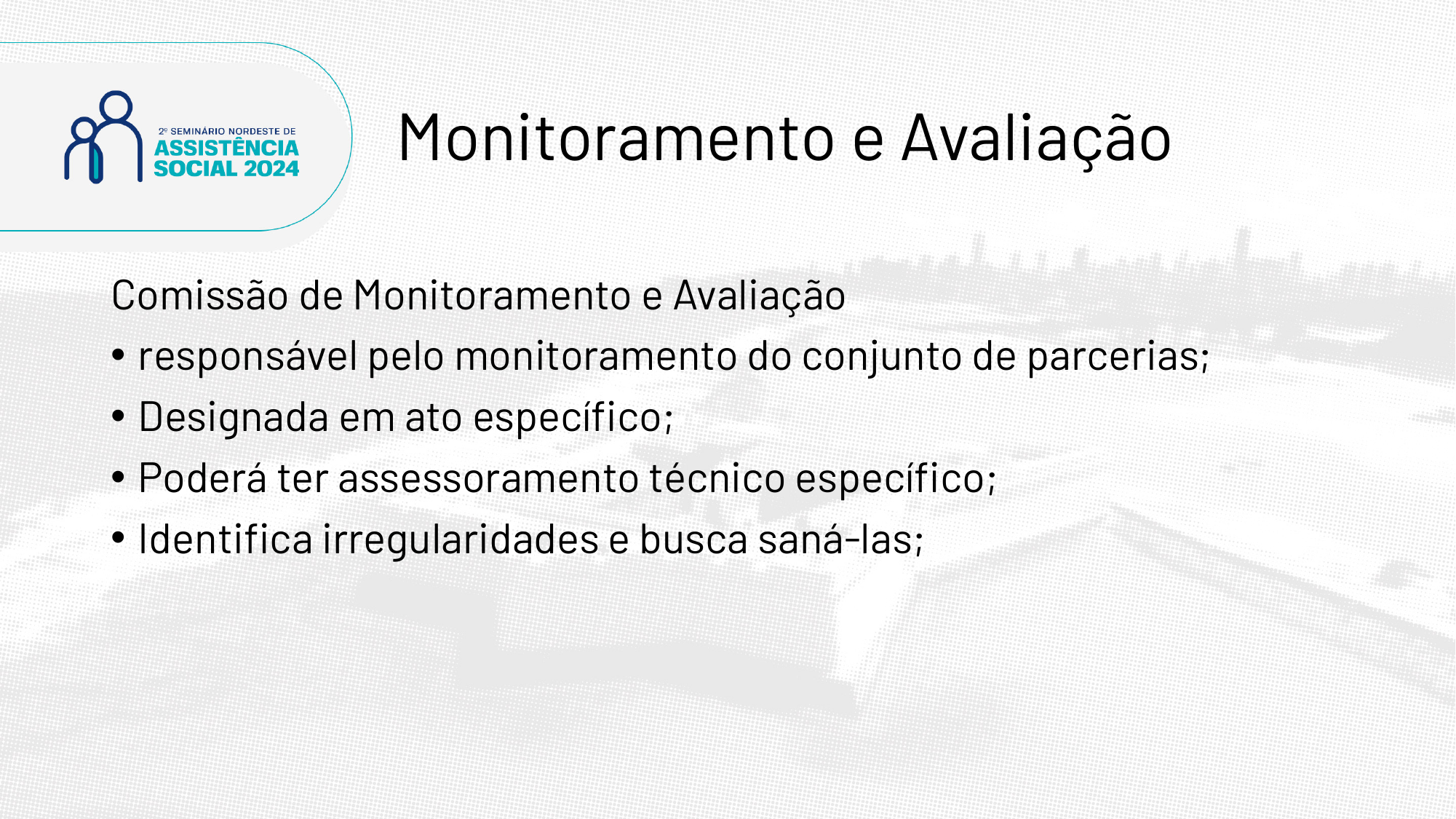

# Monitoramento e Avaliação
Comissão de Monitoramento e Avaliação
responsável pelo monitoramento do conjunto de parcerias;
Designada em ato específico;
Poderá ter assessoramento técnico específico;
Identifica irregularidades e busca saná-las;